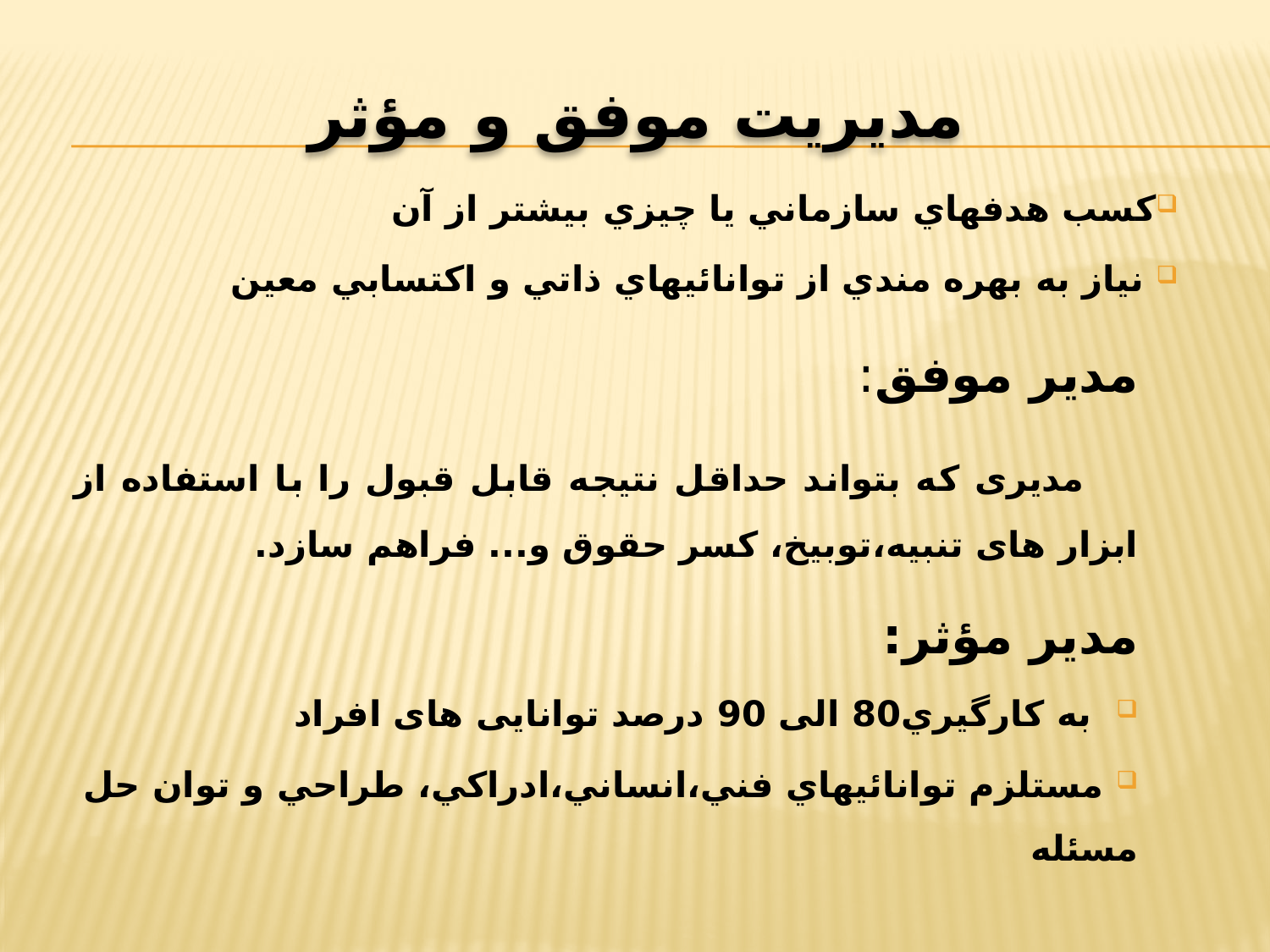

# مدیریت موفق و مؤثر
كسب هدفهاي سازماني يا چيزي بيشتر از آن
 نياز به بهره مندي از توانائيهاي ذاتي و اكتسابي معين

مدیر موفق:
   مدیری که بتواند حداقل نتیجه قابل قبول را با استفاده از ابزار های تنبیه،توبیخ، كسر حقوق و... فراهم سازد.
مدیر مؤثر:
  به كارگيري80 الی 90 درصد توانایی های افراد
 مستلزم توانائيهاي فني،انساني،ادراكي، طراحي و توان حل مسئله